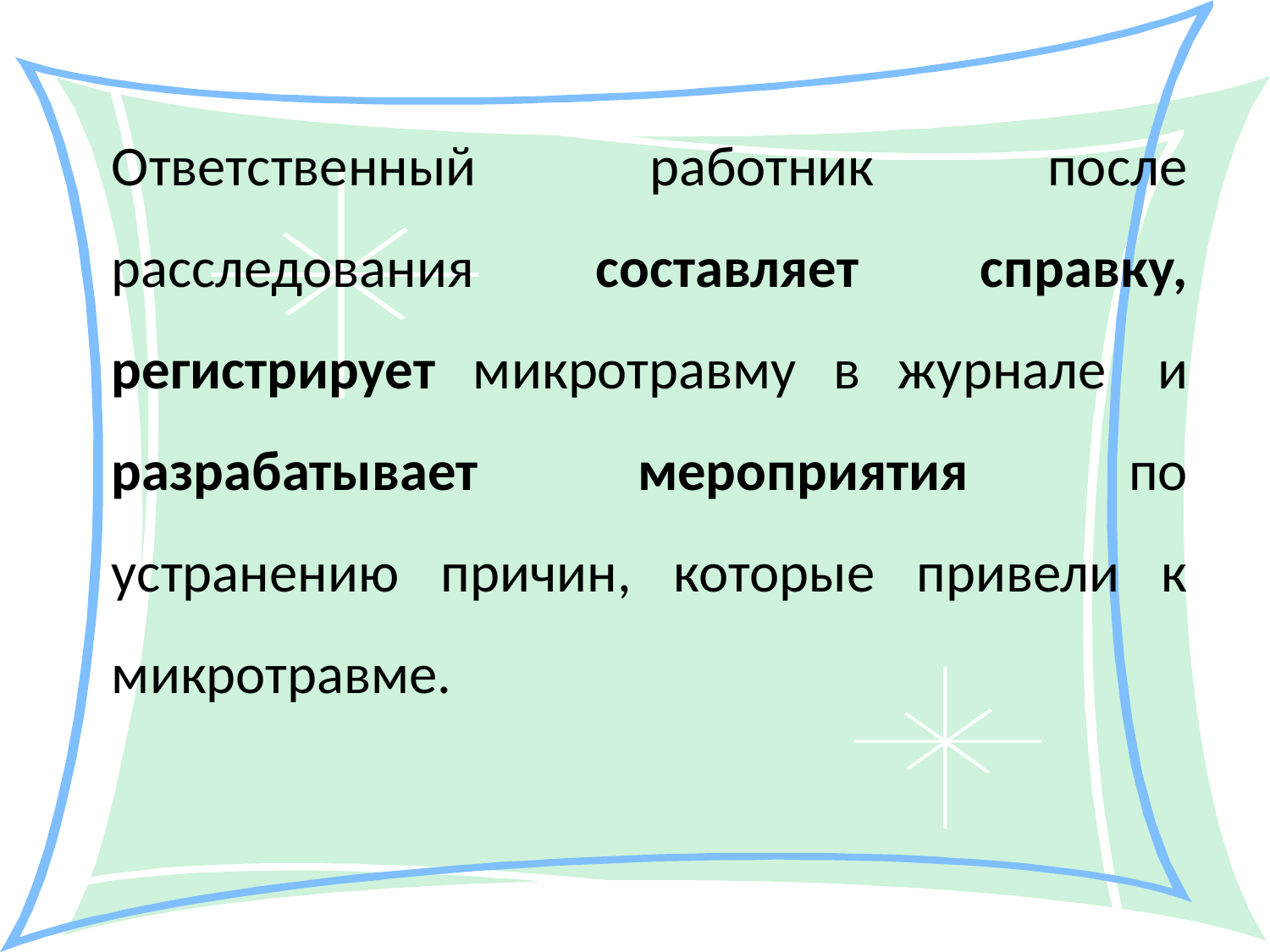

Ответственный работник после расследования составляет справку, регистрирует микротравму в журнале  и разрабатывает мероприятия по устранению причин, которые привели к микротравме.